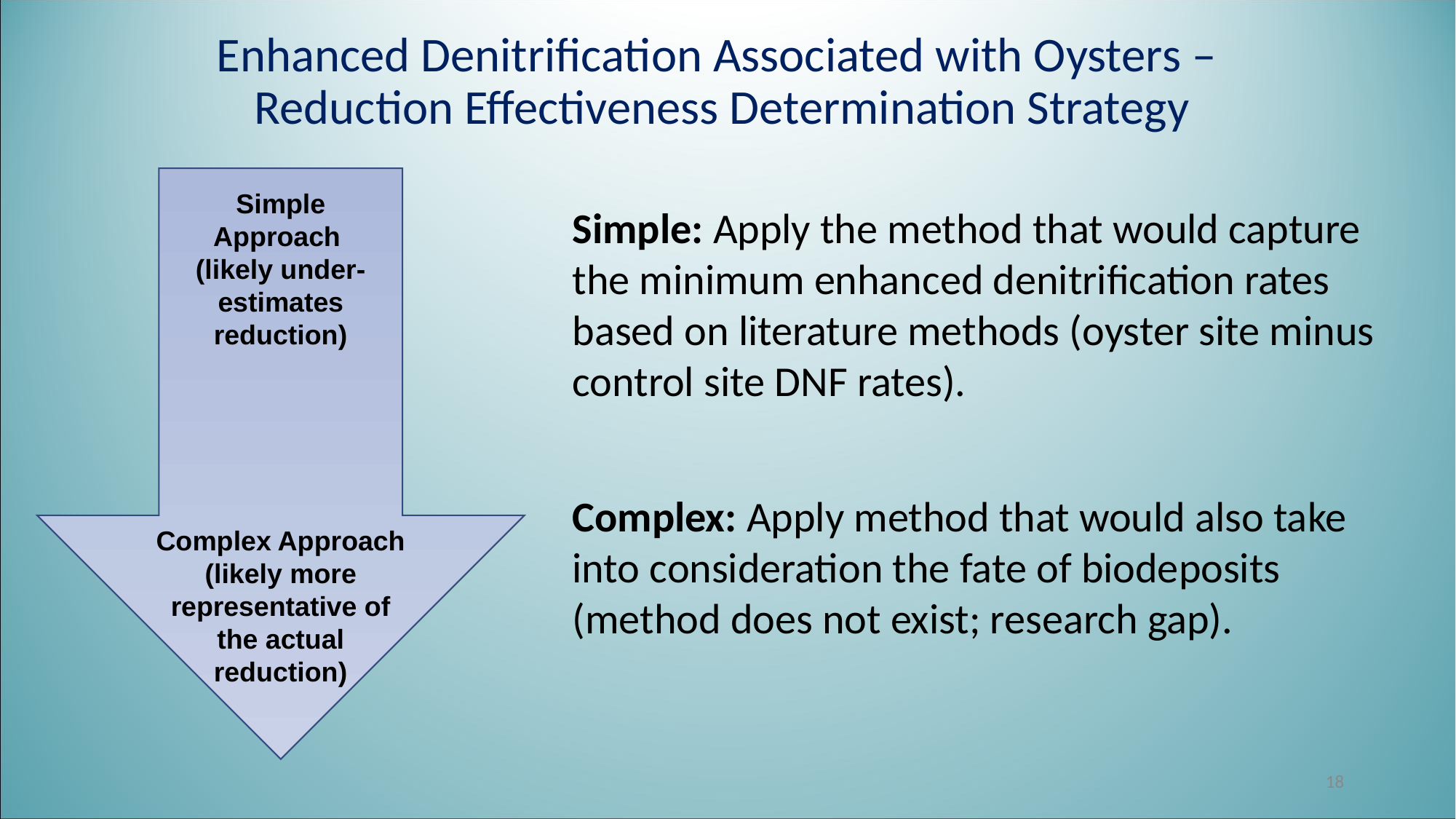

# Enhanced Denitrification Associated with Oysters – Reduction Effectiveness Determination Strategy

Simple Approach
(likely under-estimates reduction)
Simple: Apply the method that would capture the minimum enhanced denitrification rates based on literature methods (oyster site minus control site DNF rates).

Complex: Apply method that would also take into consideration the fate of biodeposits (method does not exist; research gap).
Complex Approach
(likely more representative of the actual reduction)
18